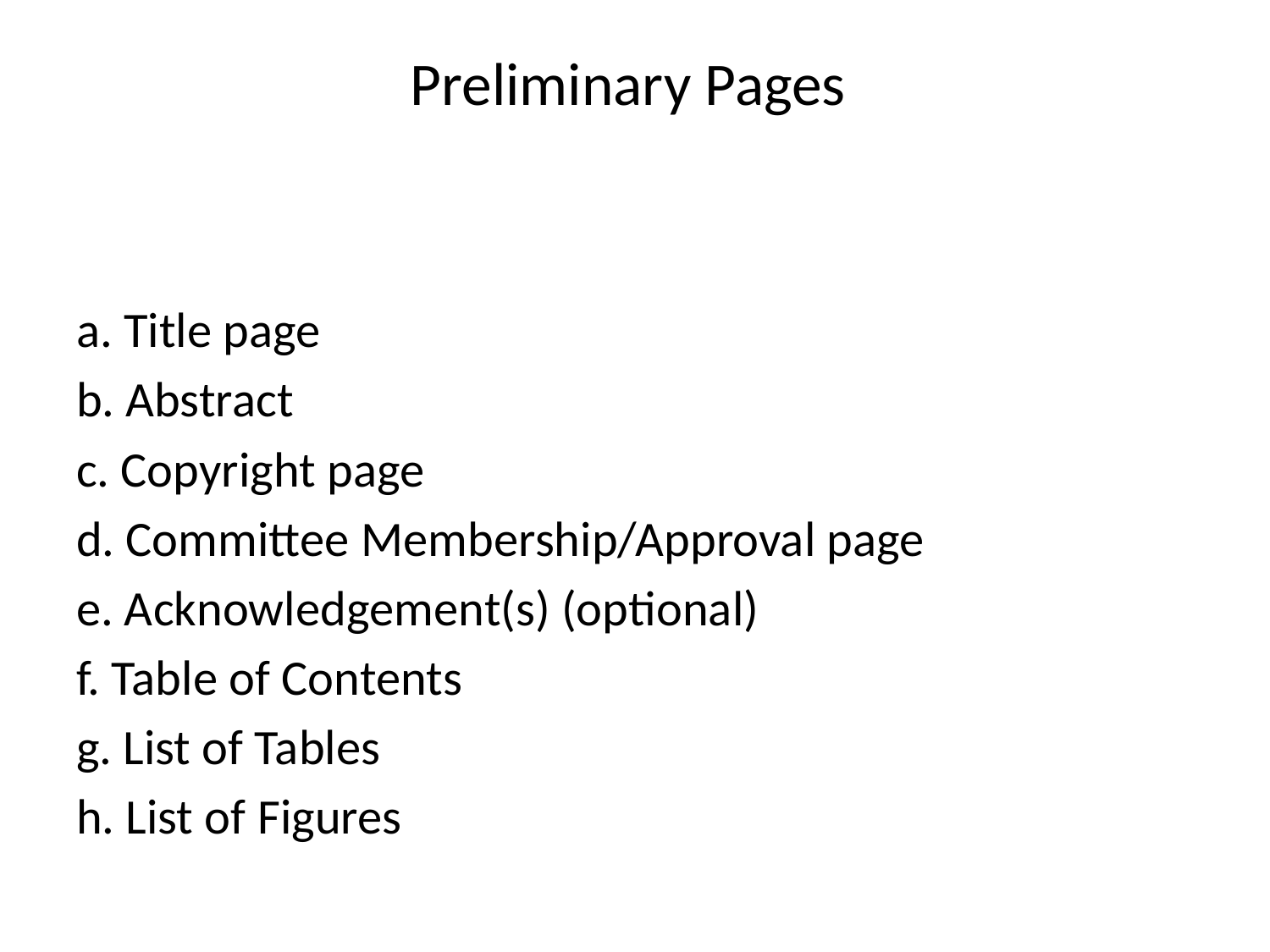

# Preliminary Pages

a. Title page
b. Abstract
c. Copyright page
d. Committee Membership/Approval page
e. Acknowledgement(s) (optional)
f. Table of Contents
g. List of Tables
h. List of Figures